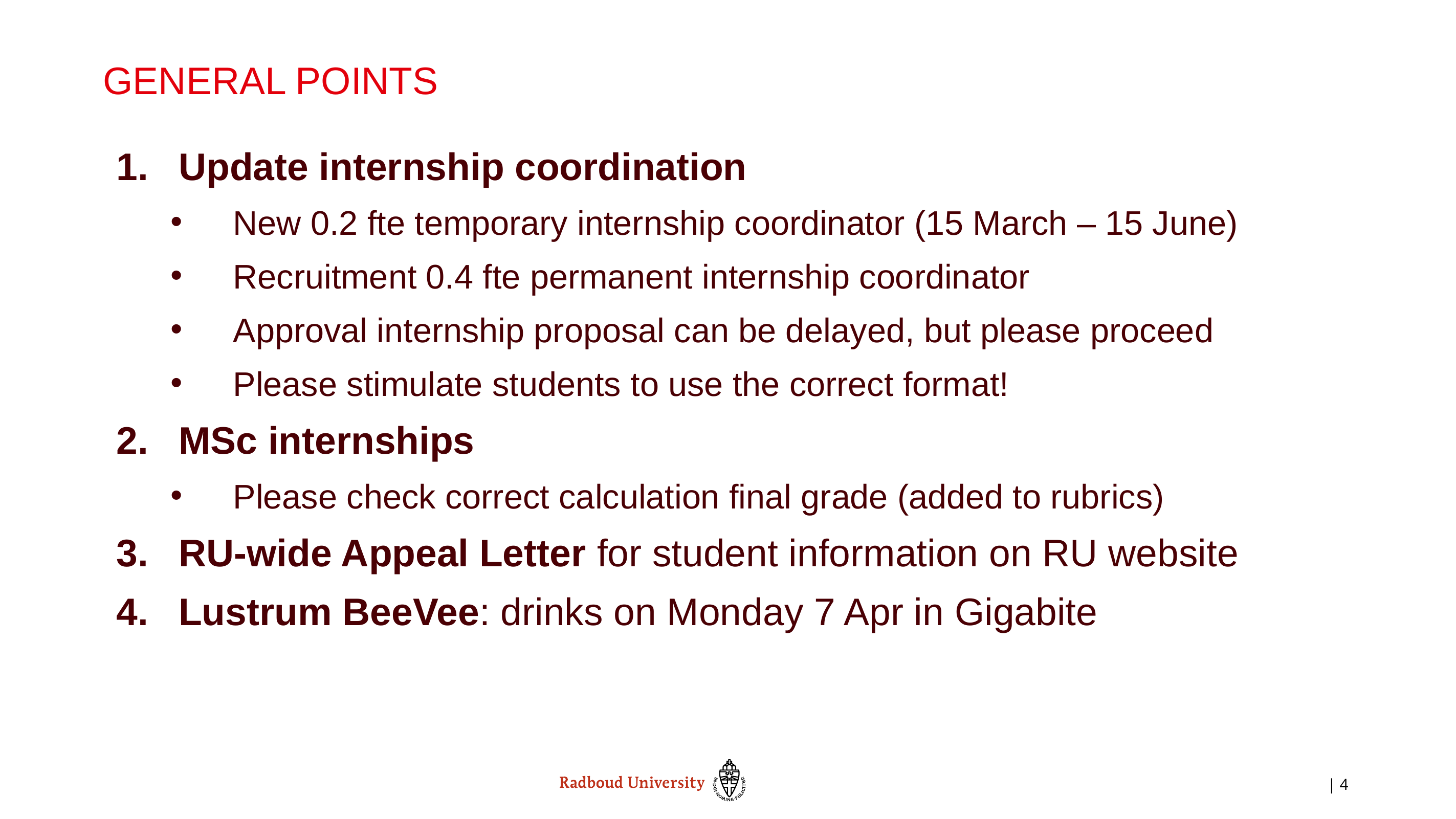

# General points
Update internship coordination
New 0.2 fte temporary internship coordinator (15 March – 15 June)
Recruitment 0.4 fte permanent internship coordinator
Approval internship proposal can be delayed, but please proceed
Please stimulate students to use the correct format!
MSc internships
Please check correct calculation final grade (added to rubrics)
RU-wide Appeal Letter for student information on RU website
Lustrum BeeVee: drinks on Monday 7 Apr in Gigabite
| 4